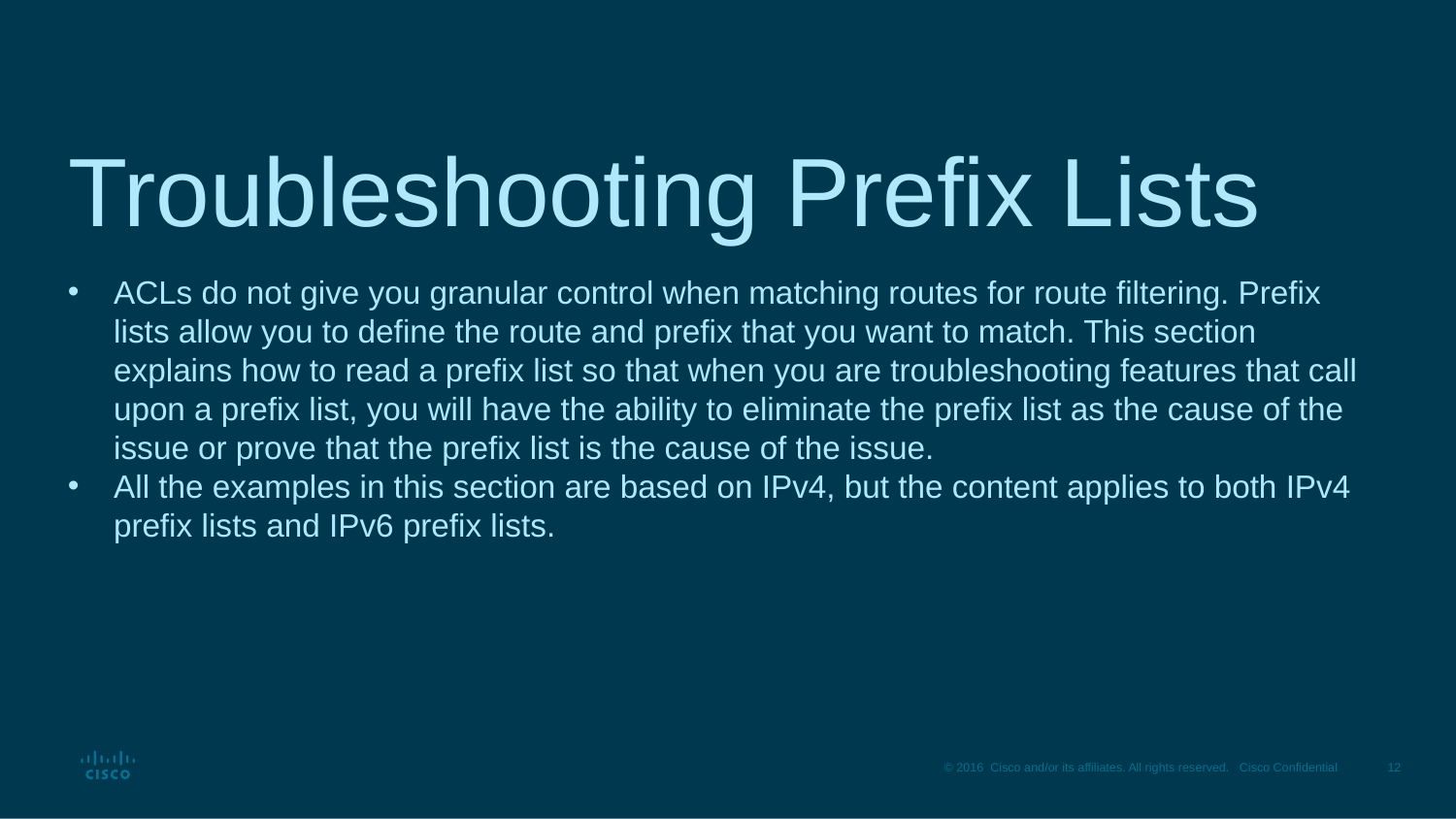

# Troubleshooting Prefix Lists
ACLs do not give you granular control when matching routes for route filtering. Prefix lists allow you to define the route and prefix that you want to match. This section explains how to read a prefix list so that when you are troubleshooting features that call upon a prefix list, you will have the ability to eliminate the prefix list as the cause of the issue or prove that the prefix list is the cause of the issue.
All the examples in this section are based on IPv4, but the content applies to both IPv4 prefix lists and IPv6 prefix lists.